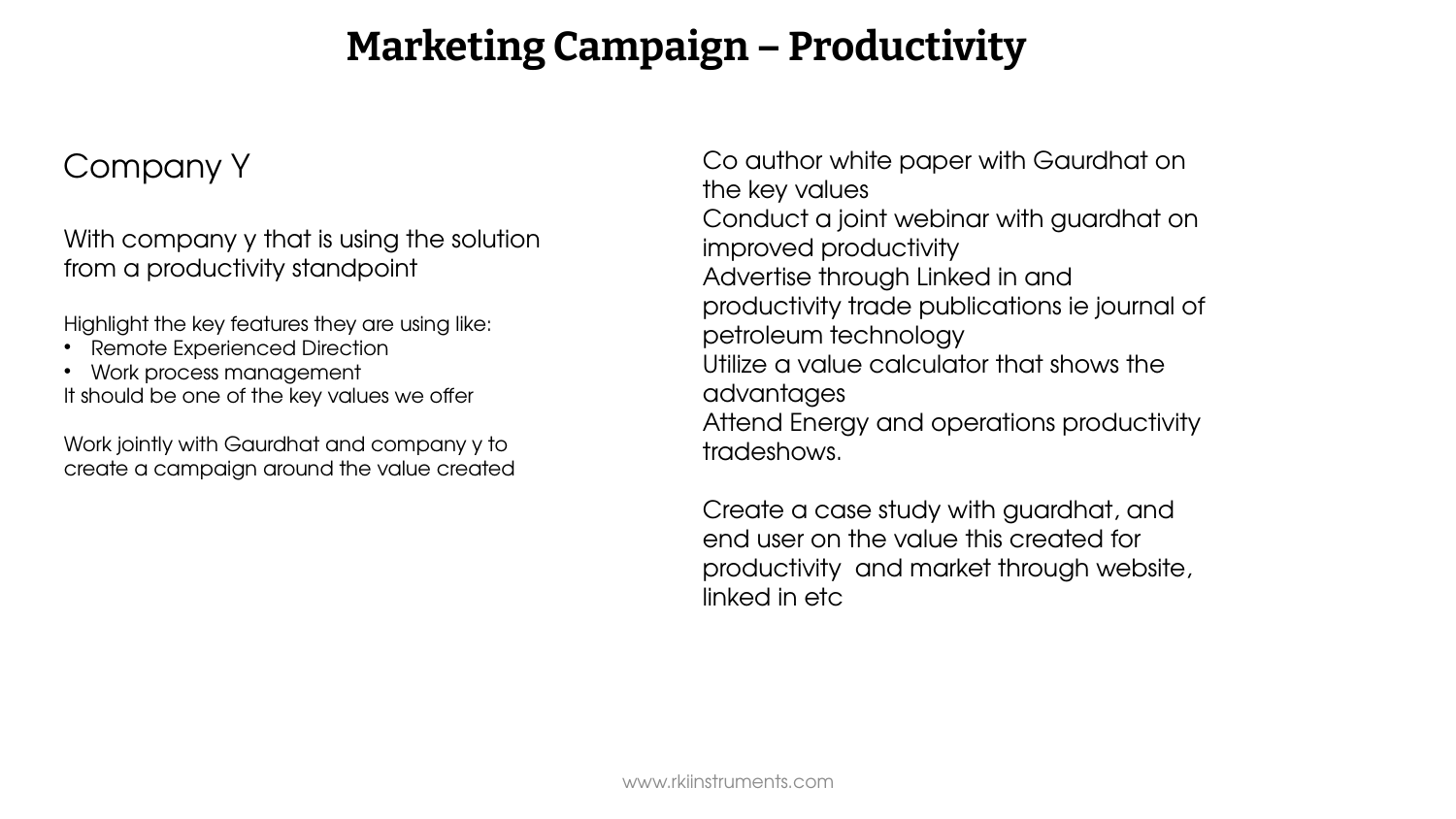

# Marketing Campaign – Productivity
Co author white paper with Gaurdhat on the key values
Conduct a joint webinar with guardhat on improved productivity
Advertise through Linked in and productivity trade publications ie journal of petroleum technology
Utilize a value calculator that shows the advantages
Attend Energy and operations productivity tradeshows.

Create a case study with guardhat, and end user on the value this created for productivity  and market through website, linked in etc

Company Y

With company y that is using the solution from a productivity standpoint

Highlight the key features they are using like:
Remote Experienced Direction
Work process management
It should be one of the key values we offer

Work jointly with Gaurdhat and company y to create a campaign around the value created

www.rkiinstruments.com